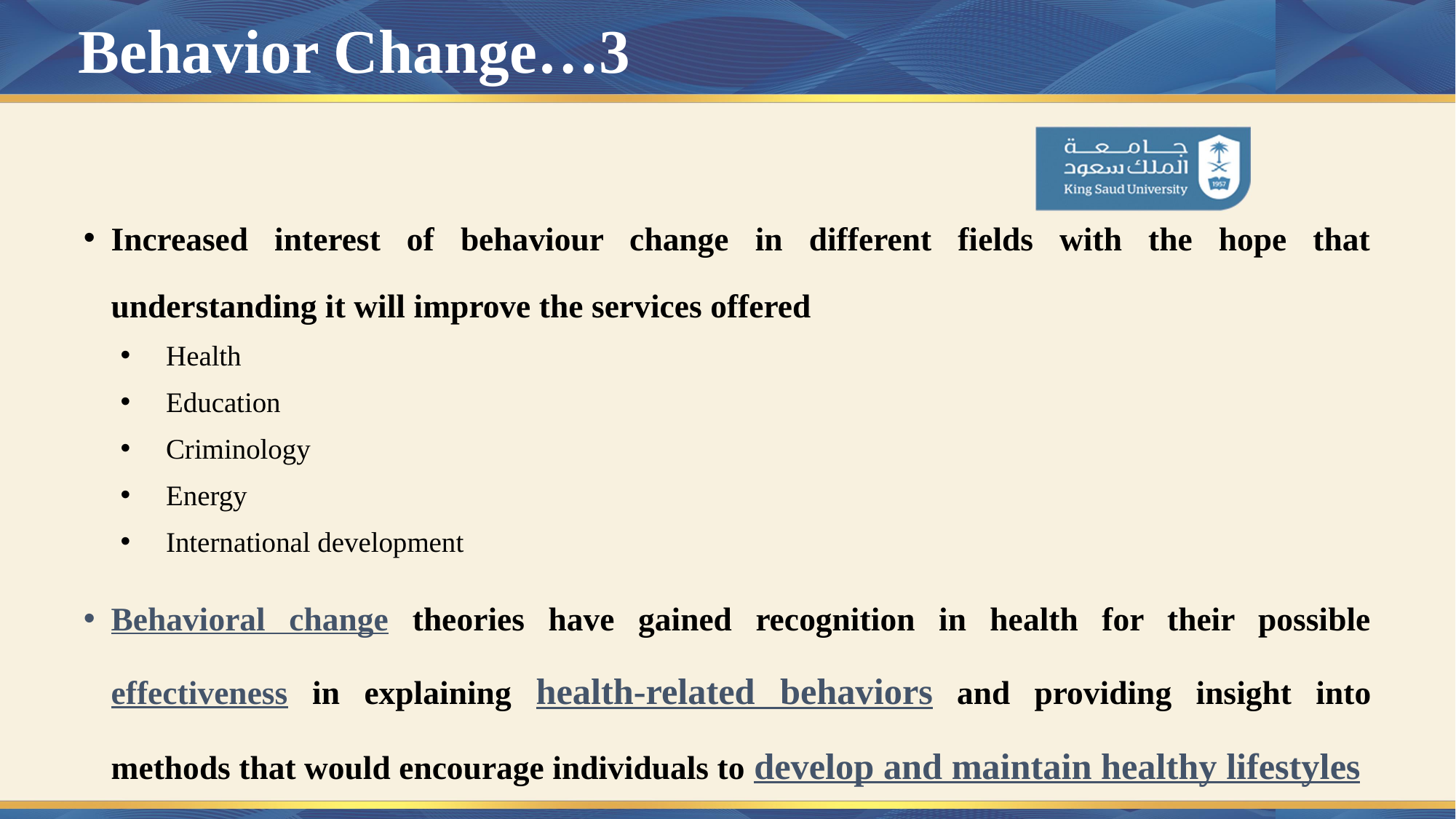

# Behavior Change…3
Increased interest of behaviour change in different fields with the hope that understanding it will improve the services offered
Health
Education
Criminology
Energy
International development
Behavioral change theories have gained recognition in health for their possible effectiveness in explaining health-related behaviors and providing insight into methods that would encourage individuals to develop and maintain healthy lifestyles